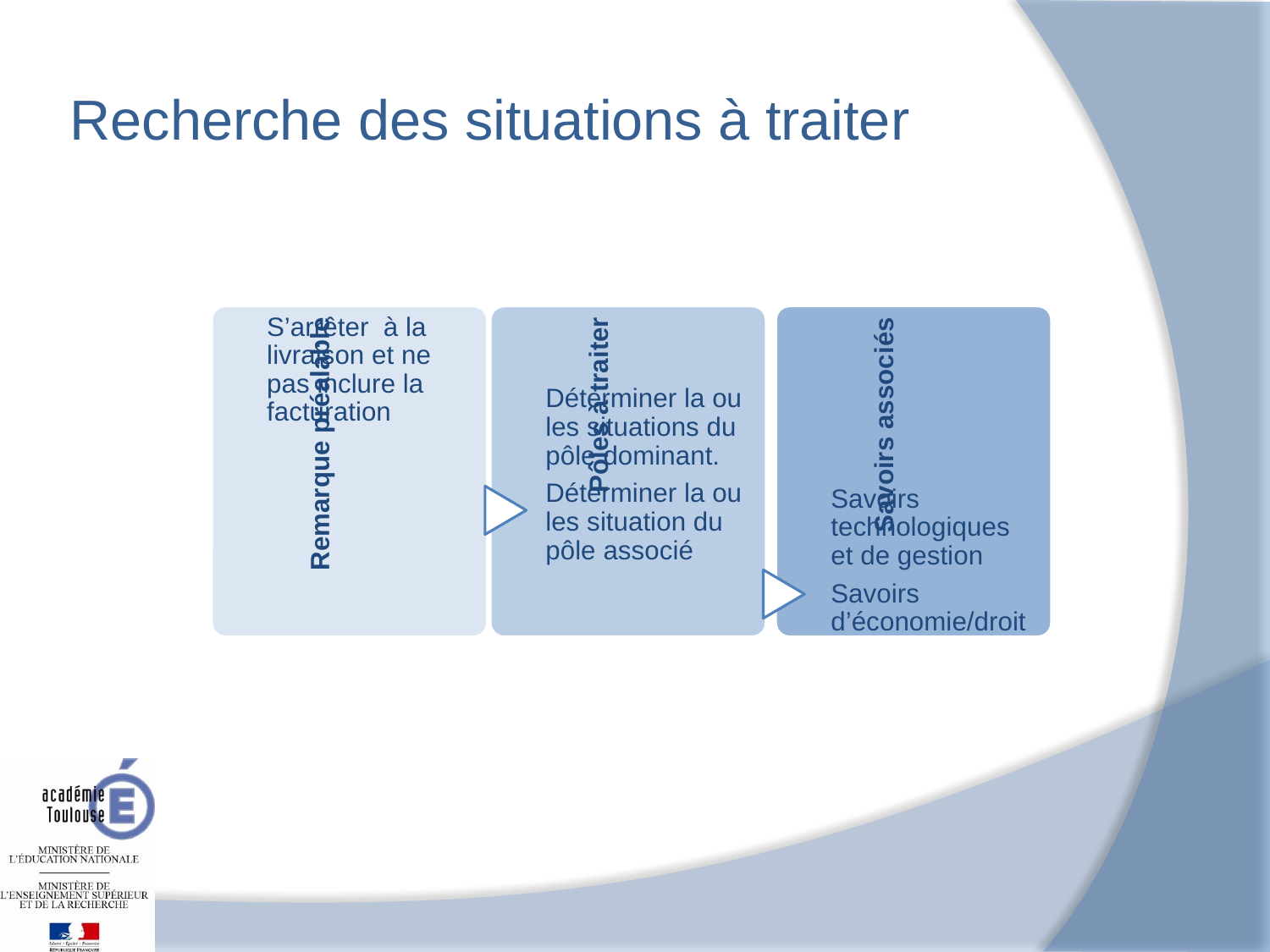

# Recherche des situations à traiter
Remarque préalable
S’arrêter  à la livraison et ne pas inclure la facturation
Pôles à traiter
Déterminer la ou les situations du pôle dominant.
Déterminer la ou les situation du pôle associé
Savoirs associés
Savoirs technologiques et de gestion
Savoirs d’économie/droit